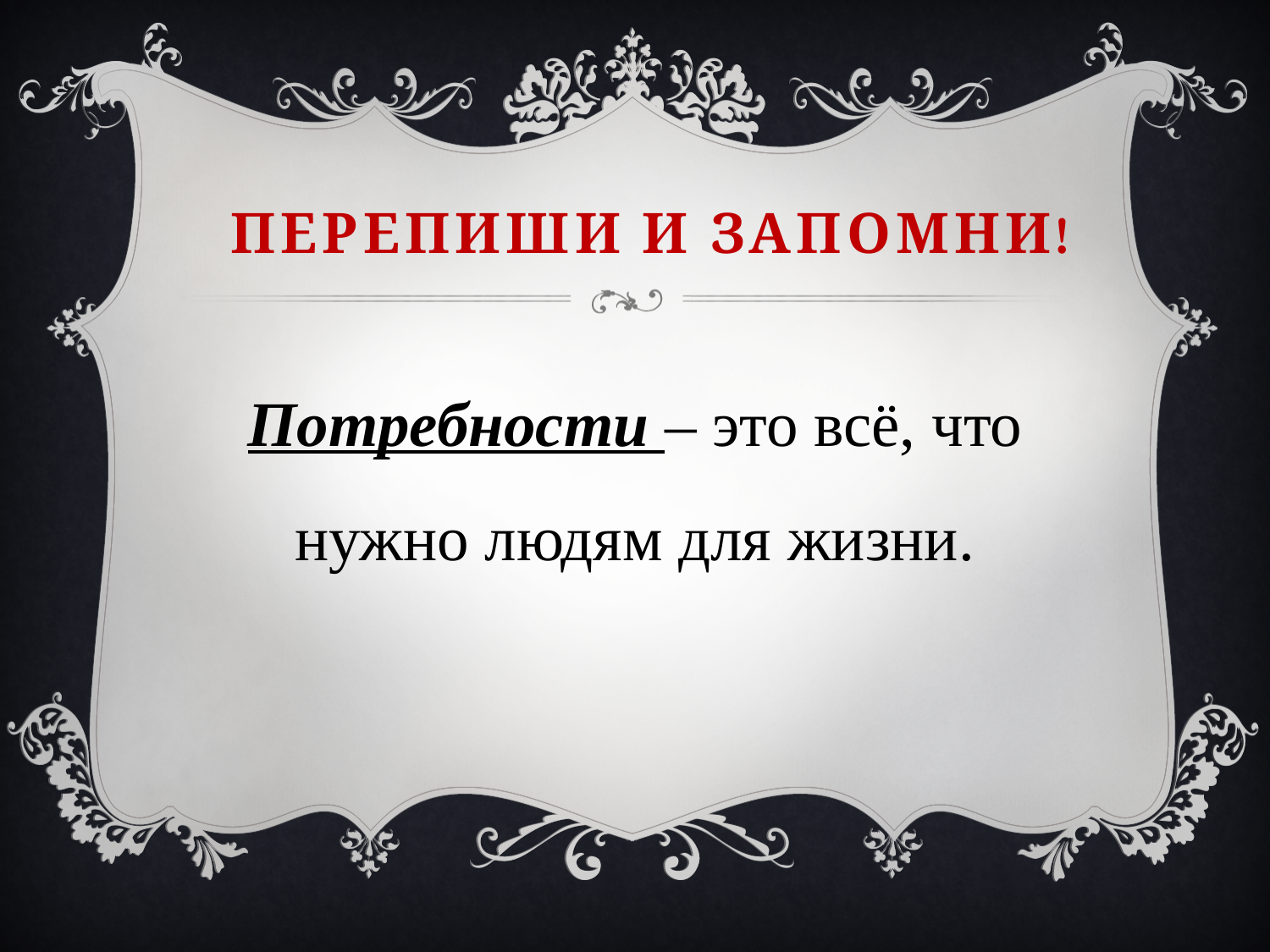

# Перепиши и запомни!
Потребности – это всё, что нужно людям для жизни.